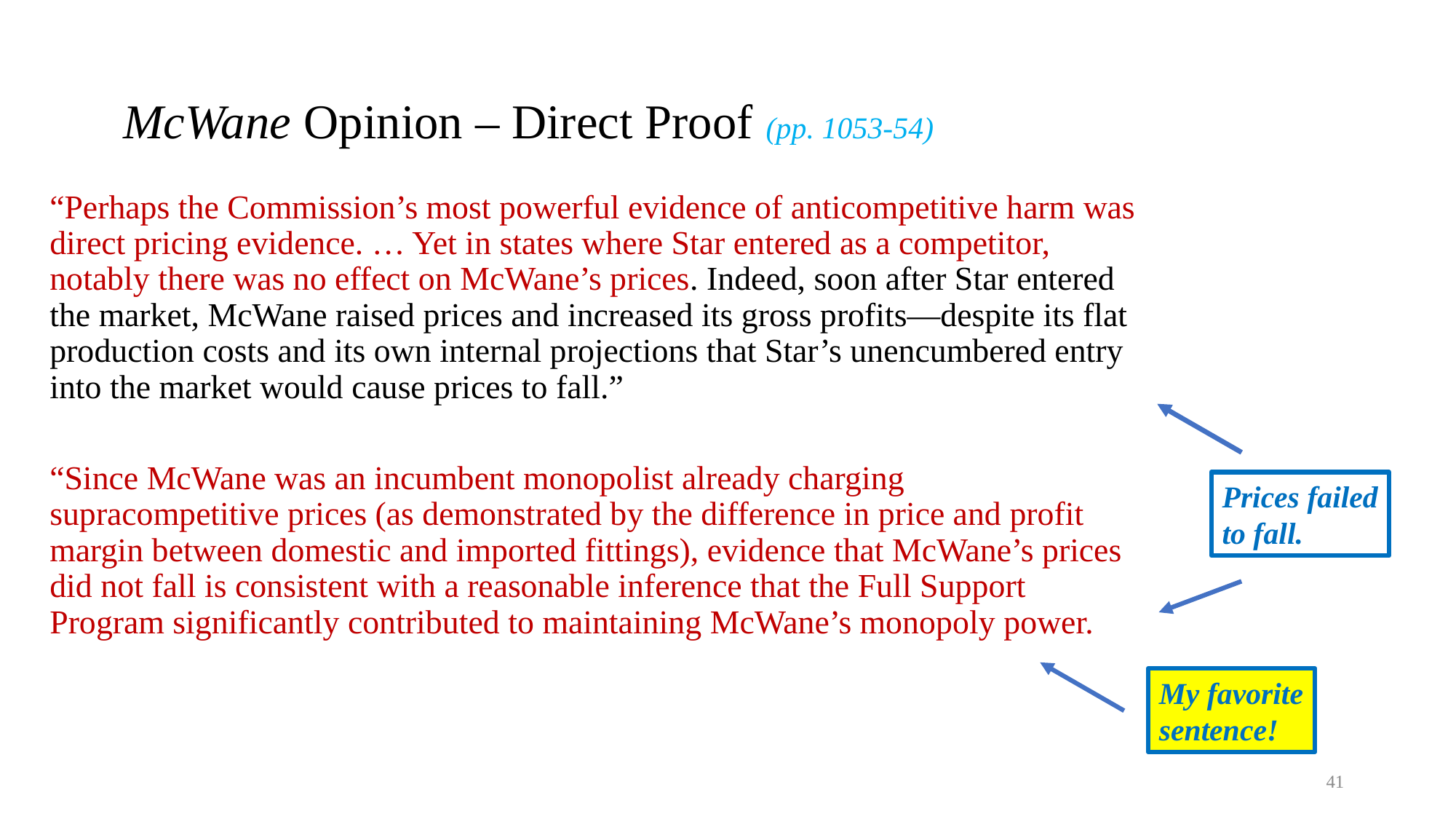

# McWane Opinion – Direct Proof (pp. 1053-54)
“Perhaps the Commission’s most powerful evidence of anticompetitive harm was direct pricing evidence. … Yet in states where Star entered as a competitor, notably there was no effect on McWane’s prices. Indeed, soon after Star entered the market, McWane raised prices and increased its gross profits—despite its flat production costs and its own internal projections that Star’s unencumbered entry into the market would cause prices to fall.”
“Since McWane was an incumbent monopolist already charging supracompetitive prices (as demonstrated by the difference in price and profit margin between domestic and imported fittings), evidence that McWane’s prices did not fall is consistent with a reasonable inference that the Full Support Program significantly contributed to maintaining McWane’s monopoly power.
Prices failed to fall.
My favorite sentence!
41